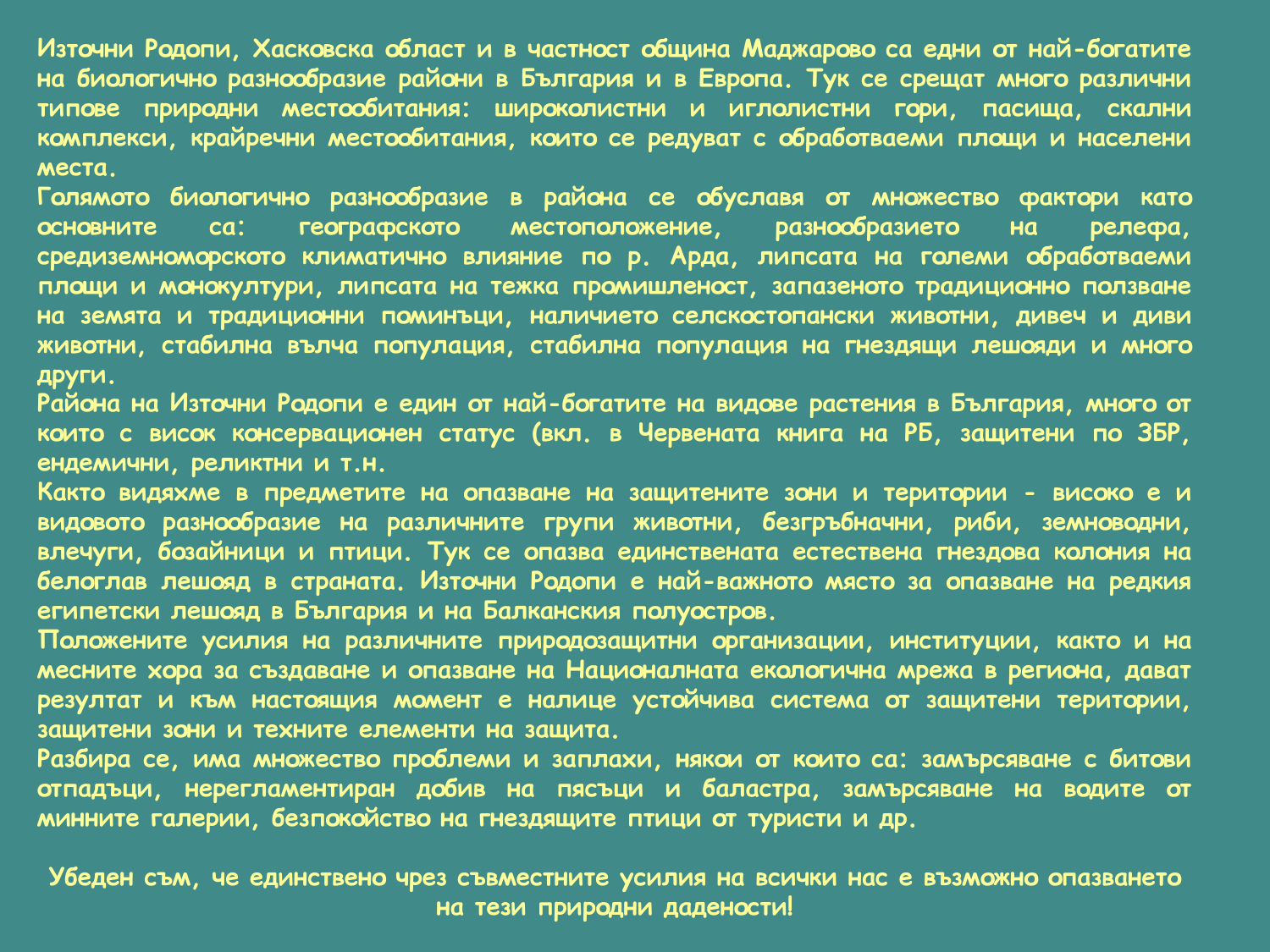

Източни Родопи, Хасковска област и в частност община Маджарово са едни от най-богатите на биологично разнообразие райони в България и в Европа. Тук се срещат много различни типове природни местообитания: широколистни и иглолистни гори, пасища, скални комплекси, крайречни местообитания, които се редуват с обработваеми площи и населени места.
Голямото биологично разнообразие в района се обуславя от множество фактори като основните са: географското местоположение, разнообразието на релефа, средиземноморското климатично влияние по р. Арда, липсата на големи обработваеми площи и монокултури, липсата на тежка промишленост, запазеното традиционно ползване на земята и традиционни поминъци, наличието селскостопански животни, дивеч и диви животни, стабилна вълча популация, стабилна популация на гнездящи лешояди и много други.
Района на Източни Родопи е един от най-богатите на видове растения в България, много от които с висок консервационен статус (вкл. в Червената книга на РБ, защитени по ЗБР, ендемични, реликтни и т.н.
Както видяхме в предметите на опазване на защитените зони и територии - високо е и видовото разнообразие на различните групи животни, безгръбначни, риби, земноводни, влечуги, бозайници и птици. Тук се опазва единствената естествена гнездова колония на белоглав лешояд в страната. Източни Родопи е най-важното място за опазване на редкия египетски лешояд в България и на Балканския полуостров.
Положените усилия на различните природозащитни организации, институции, както и на месните хора за създаване и опазване на Националната екологична мрежа в региона, дават резултат и към настоящия момент е налице устойчива система от защитени територии, защитени зони и техните елементи на защита.
Разбира се, има множество проблеми и заплахи, някои от които са: замърсяване с битови отпадъци, нерегламентиран добив на пясъци и баластра, замърсяване на водите от минните галерии, безпокойство на гнездящите птици от туристи и др.

Убеден съм, че единствено чрез съвместните усилия на всички нас е възможно опазването на тези природни дадености!